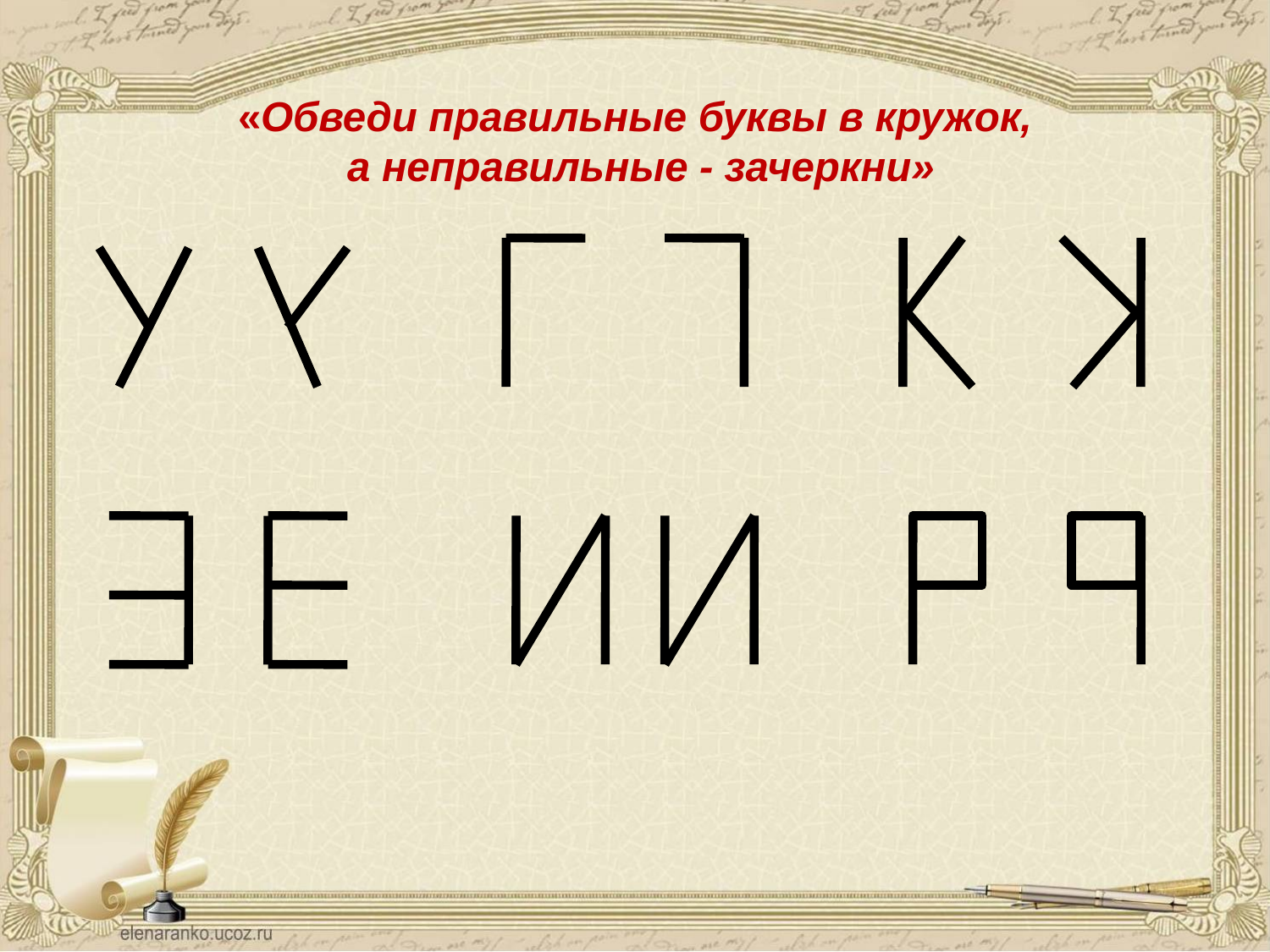

# «Обведи правильные буквы в кружок, а неправильные - зачеркни»